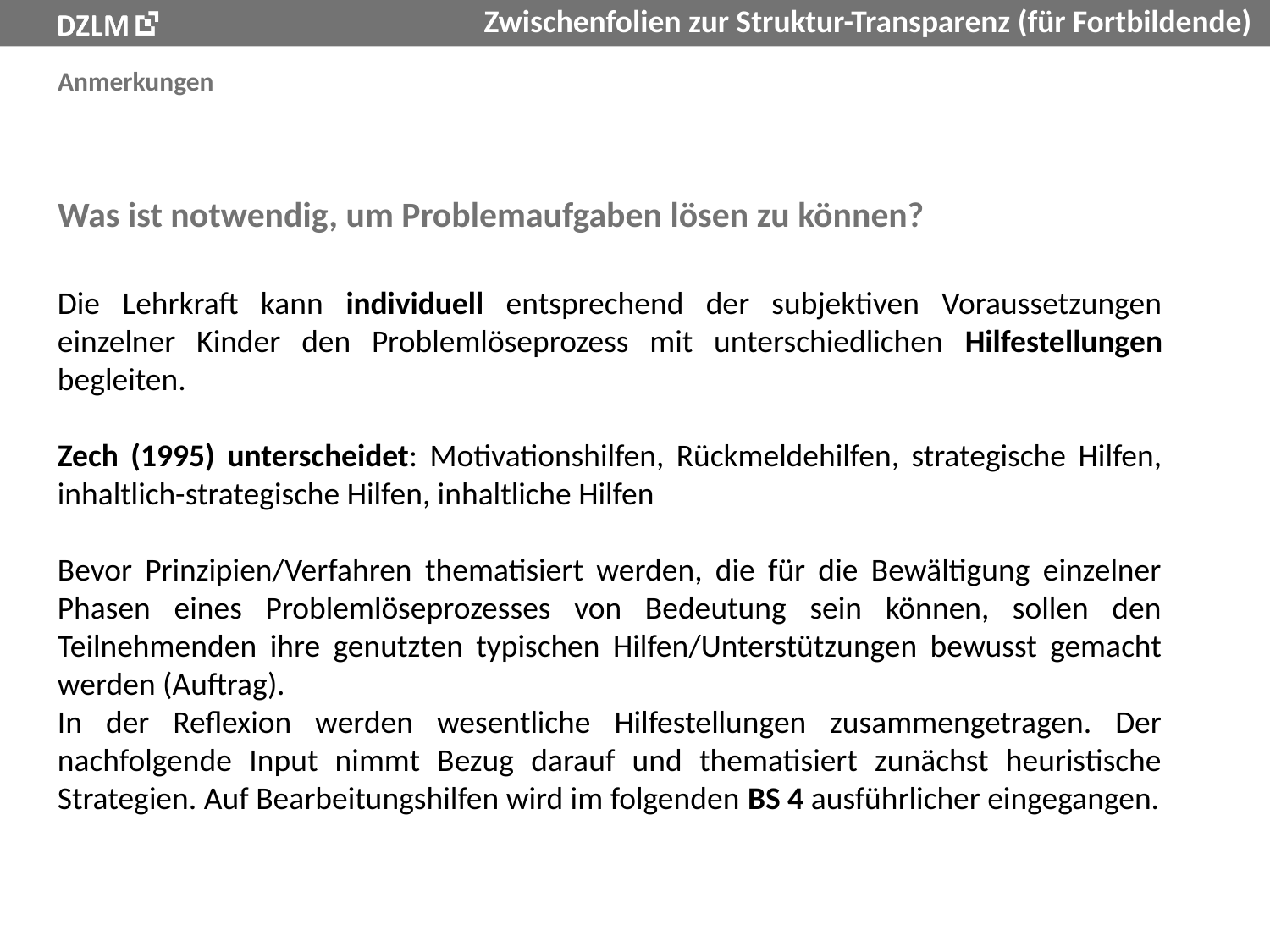

# Anmerkungen
Was ist notwendig, um Problemaufgaben lösen zu können?
Die Lehrkraft kann individuell entsprechend der subjektiven Voraussetzungen einzelner Kinder den Problemlöseprozess mit unterschiedlichen Hilfestellungen begleiten.

Zech (1995) unterscheidet: Motivationshilfen, Rückmeldehilfen, strategische Hilfen, inhaltlich-strategische Hilfen, inhaltliche Hilfen

Bevor Prinzipien/Verfahren thematisiert werden, die für die Bewältigung einzelner Phasen eines Problemlöseprozesses von Bedeutung sein können, sollen den Teilnehmenden ihre genutzten typischen Hilfen/Unterstützungen bewusst gemacht werden (Auftrag).
In der Reflexion werden wesentliche Hilfestellungen zusammengetragen. Der nachfolgende Input nimmt Bezug darauf und thematisiert zunächst heuristische Strategien. Auf Bearbeitungshilfen wird im folgenden BS 4 ausführlicher eingegangen.